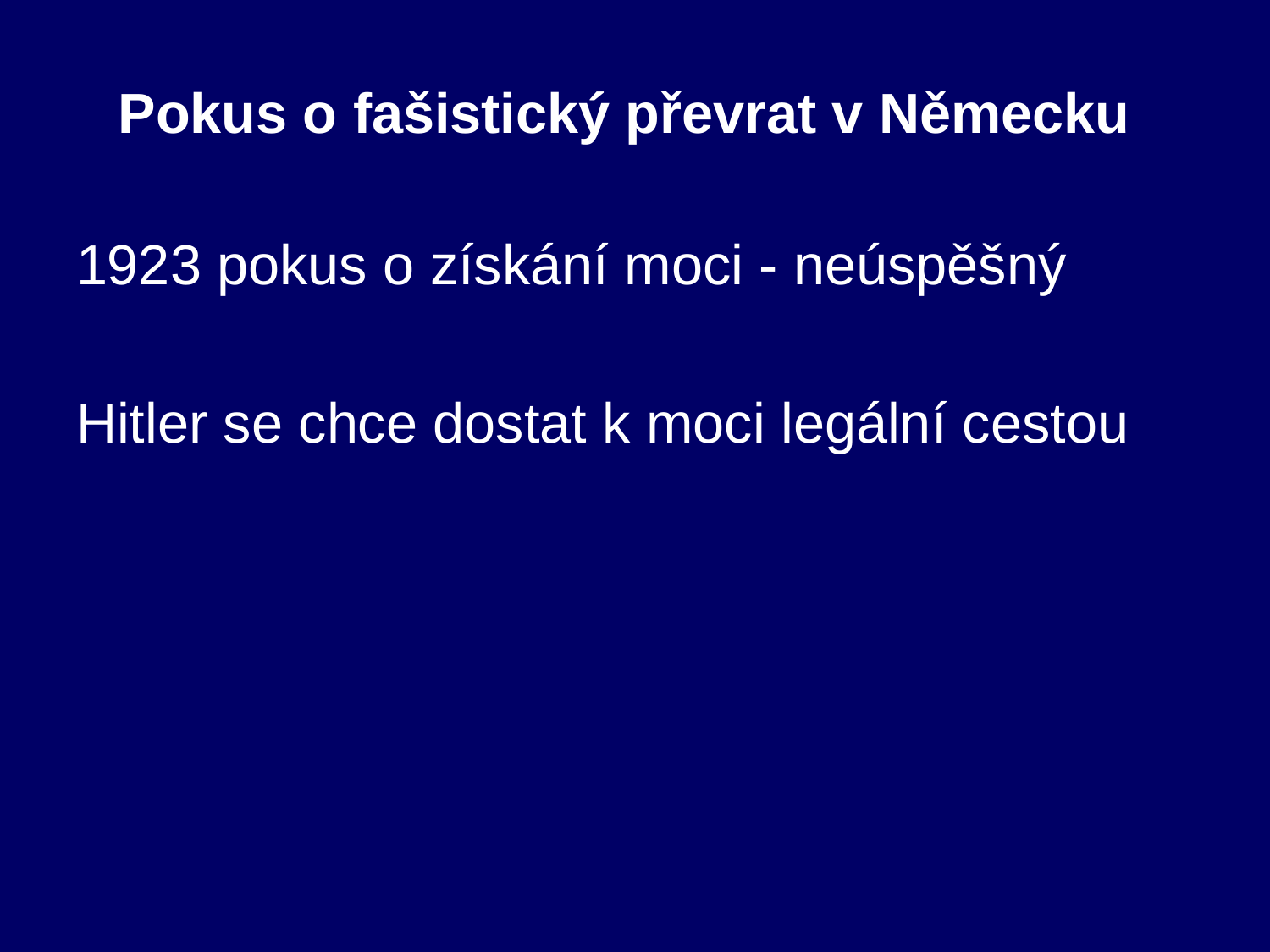

# Pokus o fašistický převrat v Německu
1923 pokus o získání moci - neúspěšný

Hitler se chce dostat k moci legální cestou